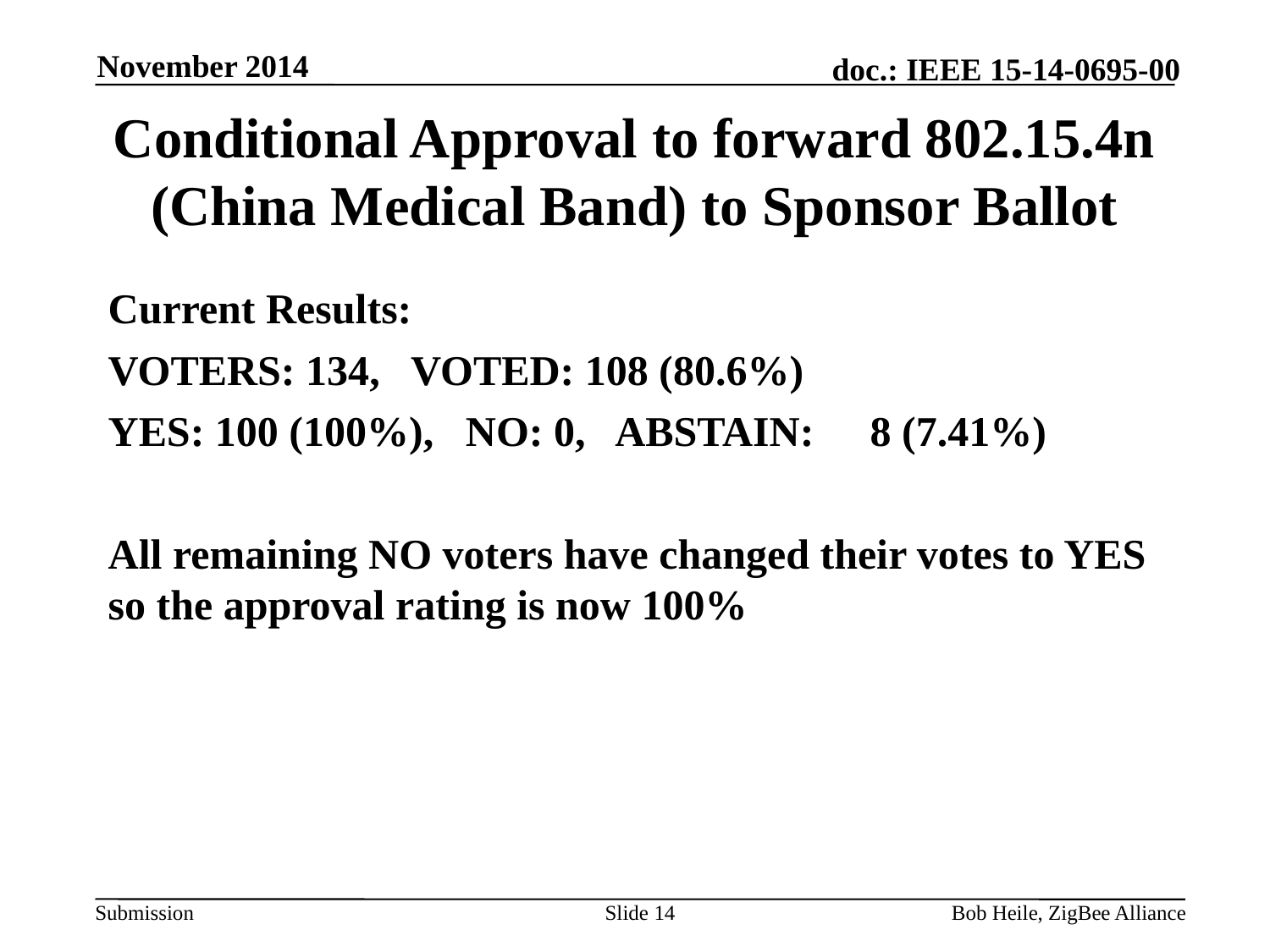

November 2014
# Conditional Approval to forward 802.15.4n (China Medical Band) to Sponsor Ballot
Current Results:
VOTERS: 134,   VOTED: 108 (80.6%)
YES: 100 (100%),   NO: 0,   ABSTAIN:	8 (7.41%)

All remaining NO voters have changed their votes to YES so the approval rating is now 100%

Slide 14
Bob Heile, ZigBee Alliance